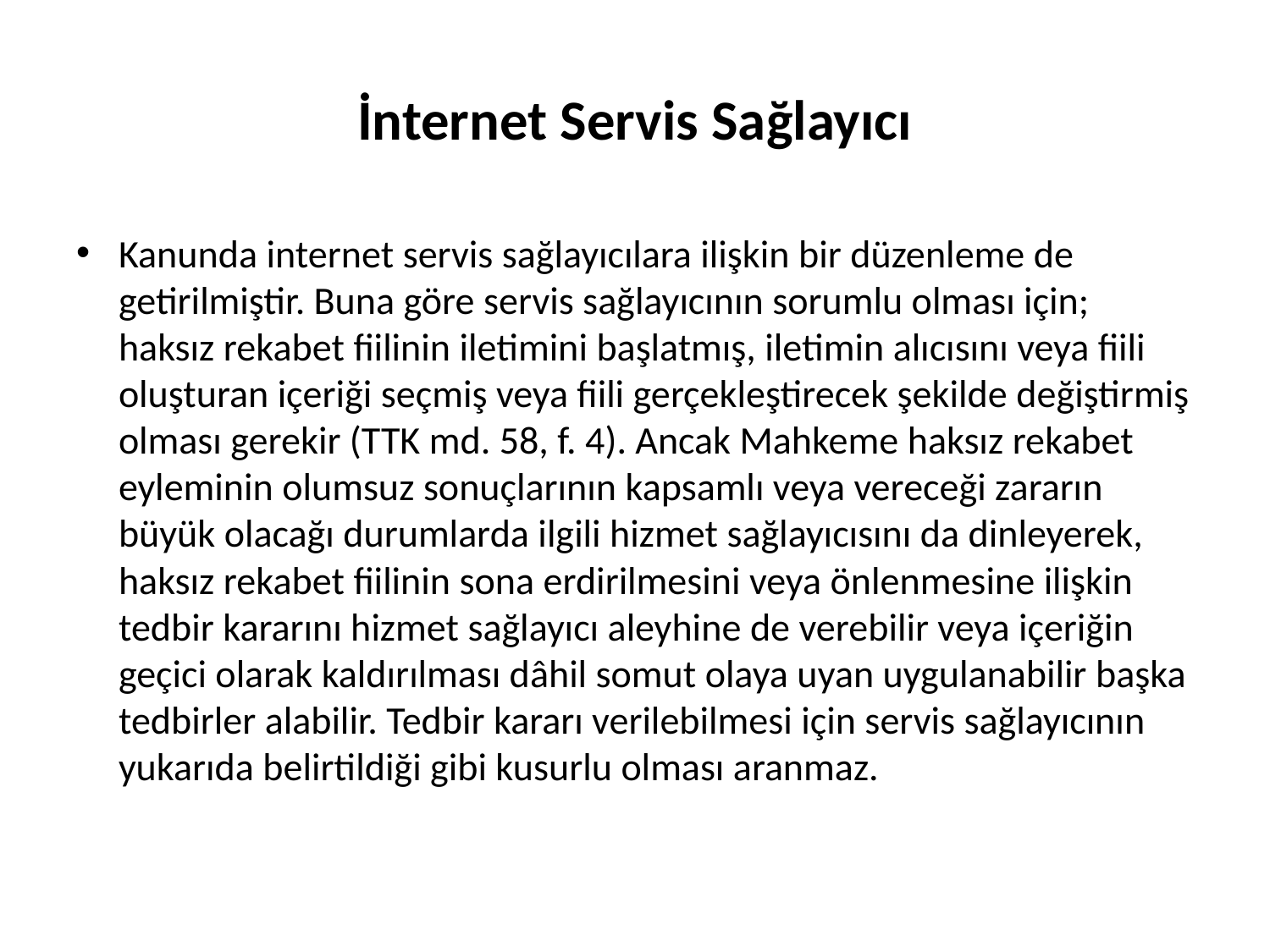

# İnternet Servis Sağlayıcı
Kanunda internet servis sağlayıcılara ilişkin bir düzenleme de getirilmiştir. Buna göre servis sağlayıcının sorumlu olması için; haksız rekabet fiilinin iletimini başlatmış, iletimin alıcısını veya fiili oluşturan içeriği seçmiş veya fiili gerçekleştirecek şekilde değiştirmiş olması gerekir (TTK md. 58, f. 4). Ancak Mahkeme haksız rekabet eyleminin olumsuz sonuçlarının kapsamlı veya vereceği zararın büyük olacağı durumlarda ilgili hizmet sağlayıcısını da dinleyerek, haksız rekabet fiilinin sona erdirilmesini veya önlenmesine ilişkin tedbir kararını hizmet sağlayıcı aleyhine de verebilir veya içeriğin geçici olarak kaldırılması dâhil somut olaya uyan uygulanabilir başka tedbirler alabilir. Tedbir kararı verilebilmesi için servis sağlayıcının yukarıda belirtildiği gibi kusurlu olması aranmaz.